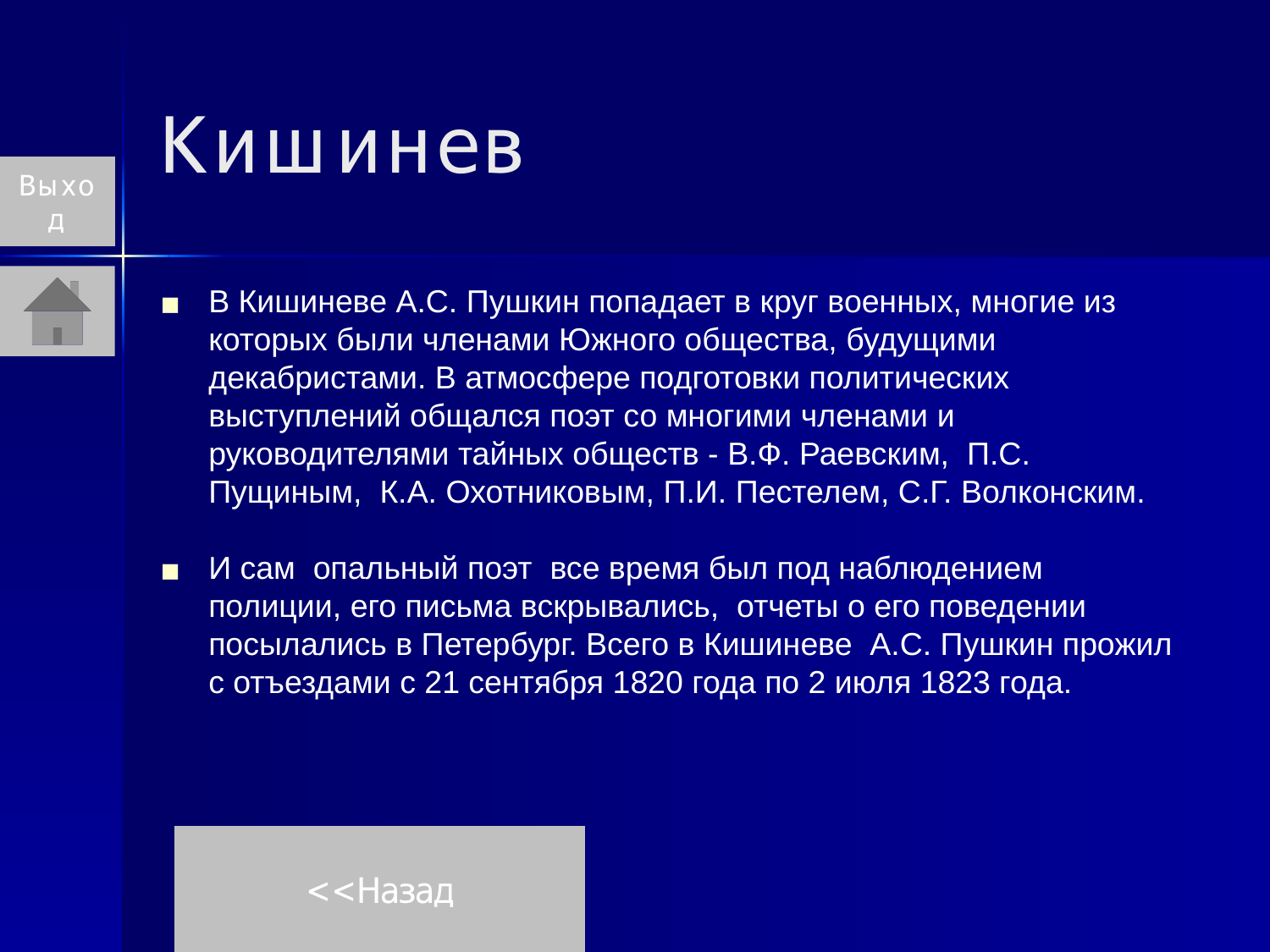

# Кишинев
Выход

В Кишиневе А.С. Пушкин попадает в круг военных, многие из которых были членами Южного общества, будущими декабристами. В атмосфере подготовки политических выступлений общался поэт со многими членами и руководителями тайных обществ - В.Ф. Раевским,  П.С. Пущиным,  К.А. Охотниковым, П.И. Пестелем, С.Г. Волконским.

И сам  опальный поэт  все время был под наблюдением полиции, его письма вскрывались,  отчеты о его поведении посылались в Петербург. Всего в Кишиневе  А.С. Пушкин прожил с отъездами с 21 сентября 1820 года по 2 июля 1823 года.
<<Назад